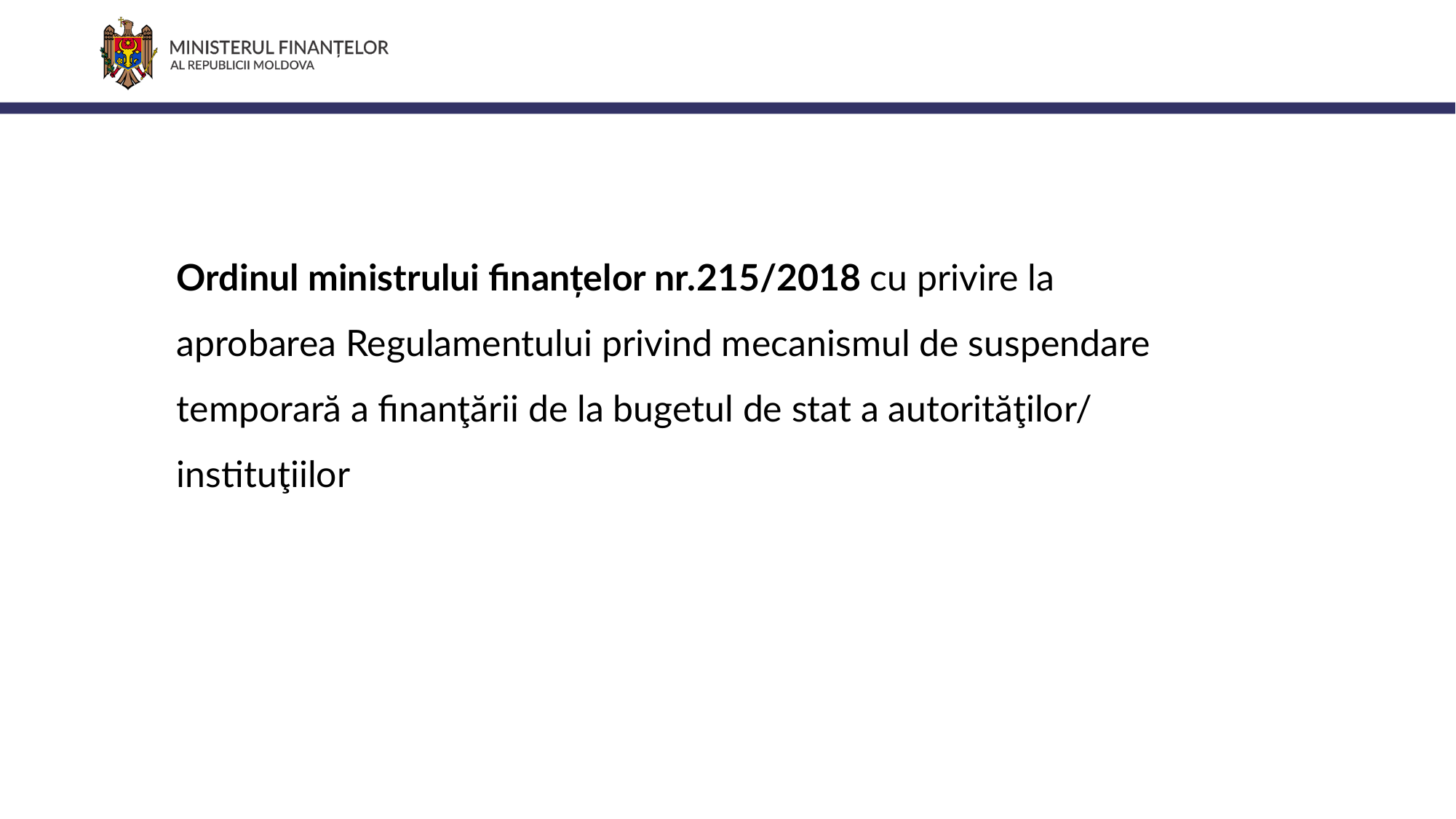

Ordinul ministrului finanțelor nr.215/2018 cu privire la aprobarea Regulamentului privind mecanismul de suspendare temporară a finanţării de la bugetul de stat a autorităţilor/ instituţiilor